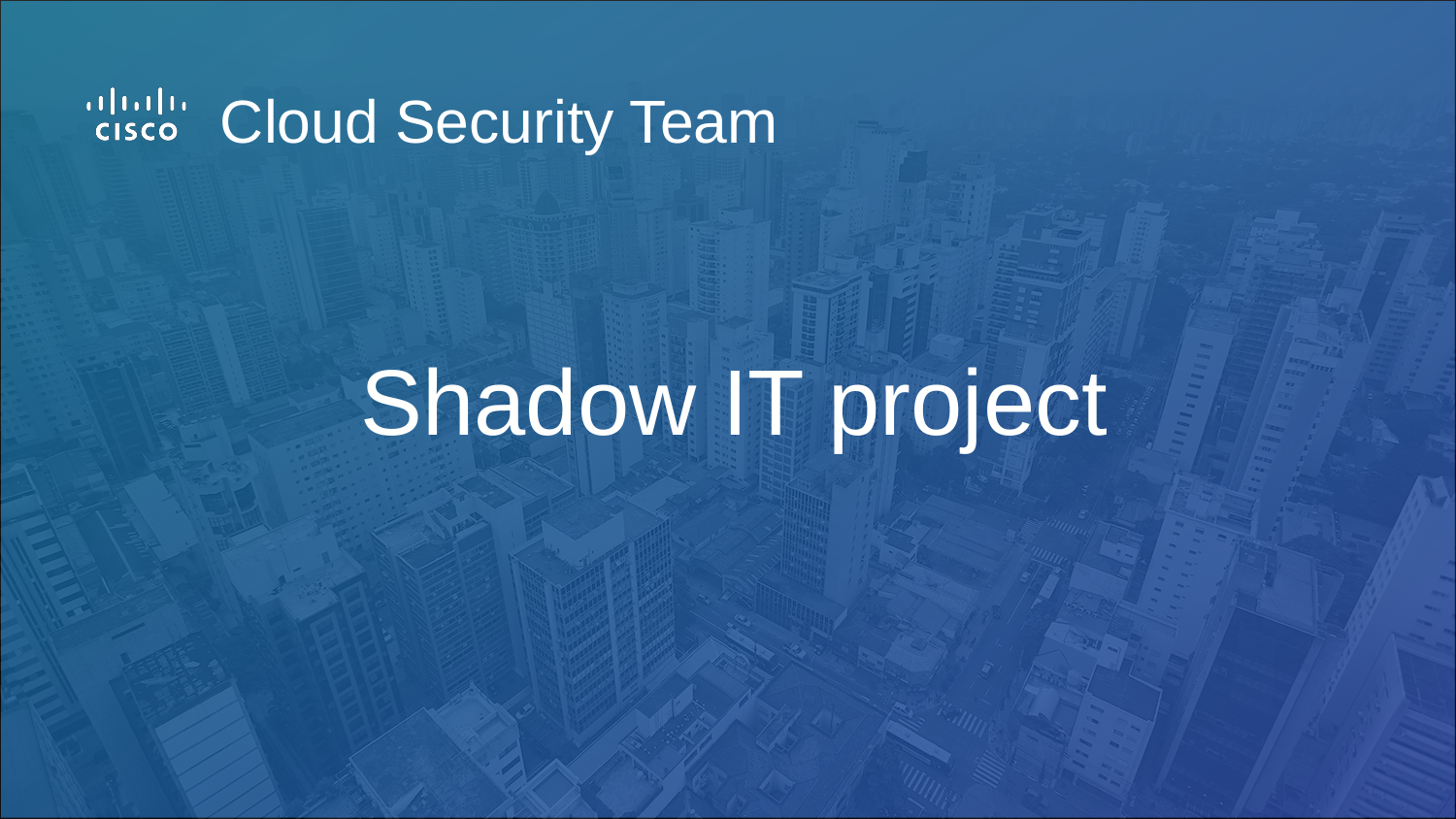

Cloud Security Team
# Shadow IT project